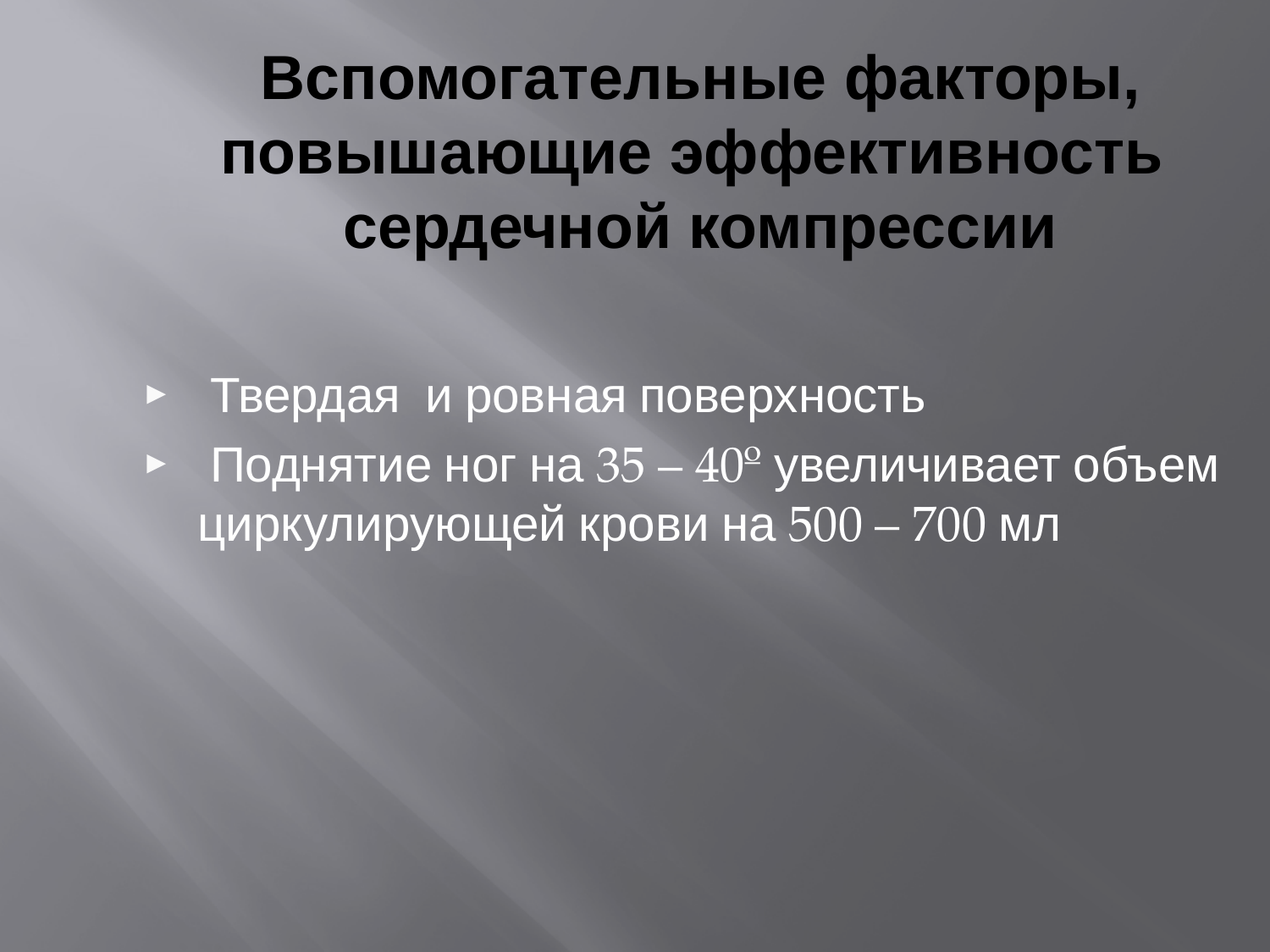

# Вспомогательные факторы, повышающие эффективность  сердечной компрессии
 Твердая  и ровная поверхность
 Поднятие ног на 35 – 40º увеличивает объем циркулирующей крови на 500 – 700 мл